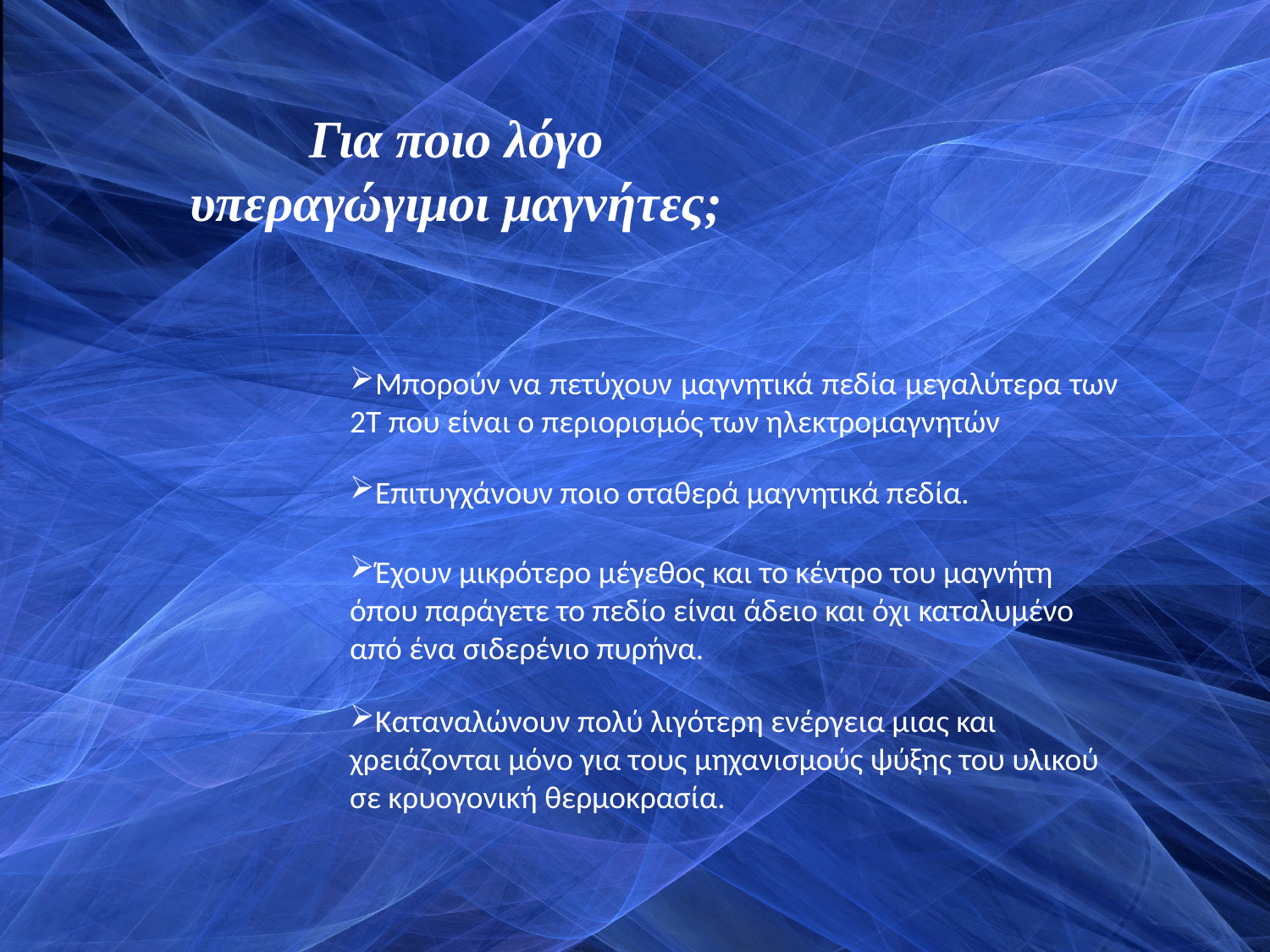

Για ποιο λόγο υπεραγώγιμοι μαγνήτες;
Μπορούν να πετύχουν μαγνητικά πεδία μεγαλύτερα των 2Τ που είναι ο περιορισμός των ηλεκτρομαγνητών

Επιτυγχάνουν ποιο σταθερά μαγνητικά πεδία.
Έχουν μικρότερο μέγεθος και το κέντρο του μαγνήτη όπου παράγετε το πεδίο είναι άδειο και όχι καταλυμένο από ένα σιδερένιο πυρήνα.

Καταναλώνουν πολύ λιγότερη ενέργεια μιας και χρειάζονται μόνο για τους μηχανισμούς ψύξης του υλικού σε κρυογονική θερμοκρασία.